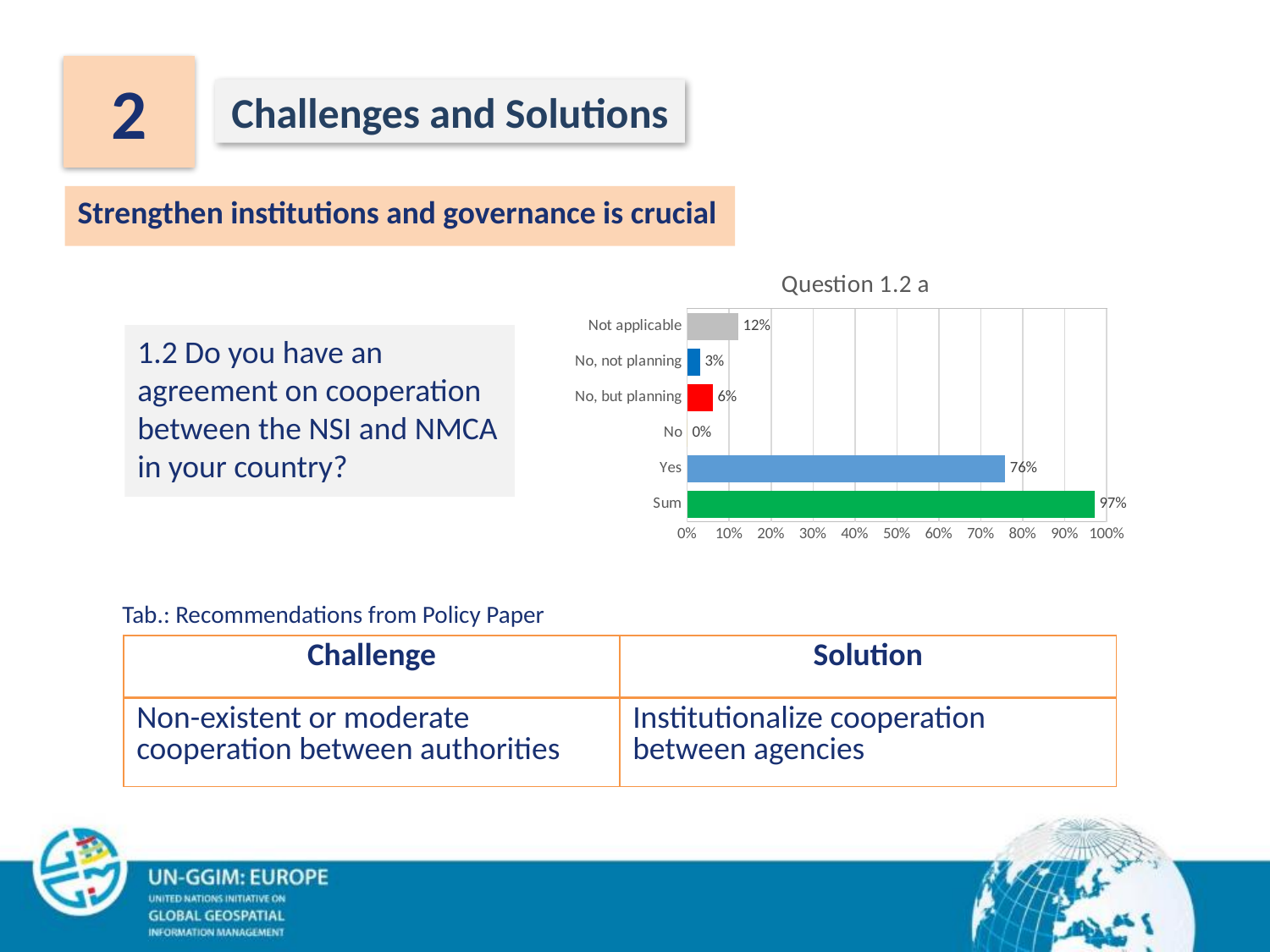

Challenges and Solutions
2
Strengthen institutions and governance is crucial

### Chart: Question 1.2 a

| Category |  |
|---|---|
| Sum | 0.9705882352941178 |
| Yes | 0.7575757575757576 |
| No | 0.0 |
| No, but planning | 0.06060606060606061 |
| No, not planning | 0.030303030303030304 |
| Not applicable | 0.12121212121212122 |
1.2 Do you have an agreement on cooperation between the NSI and NMCA in your country?

Tab.: Recommendations from Policy Paper
| Challenge | Solution |
| --- | --- |
| Non-existent or moderate cooperation between authorities | Institutionalize cooperation between agencies |